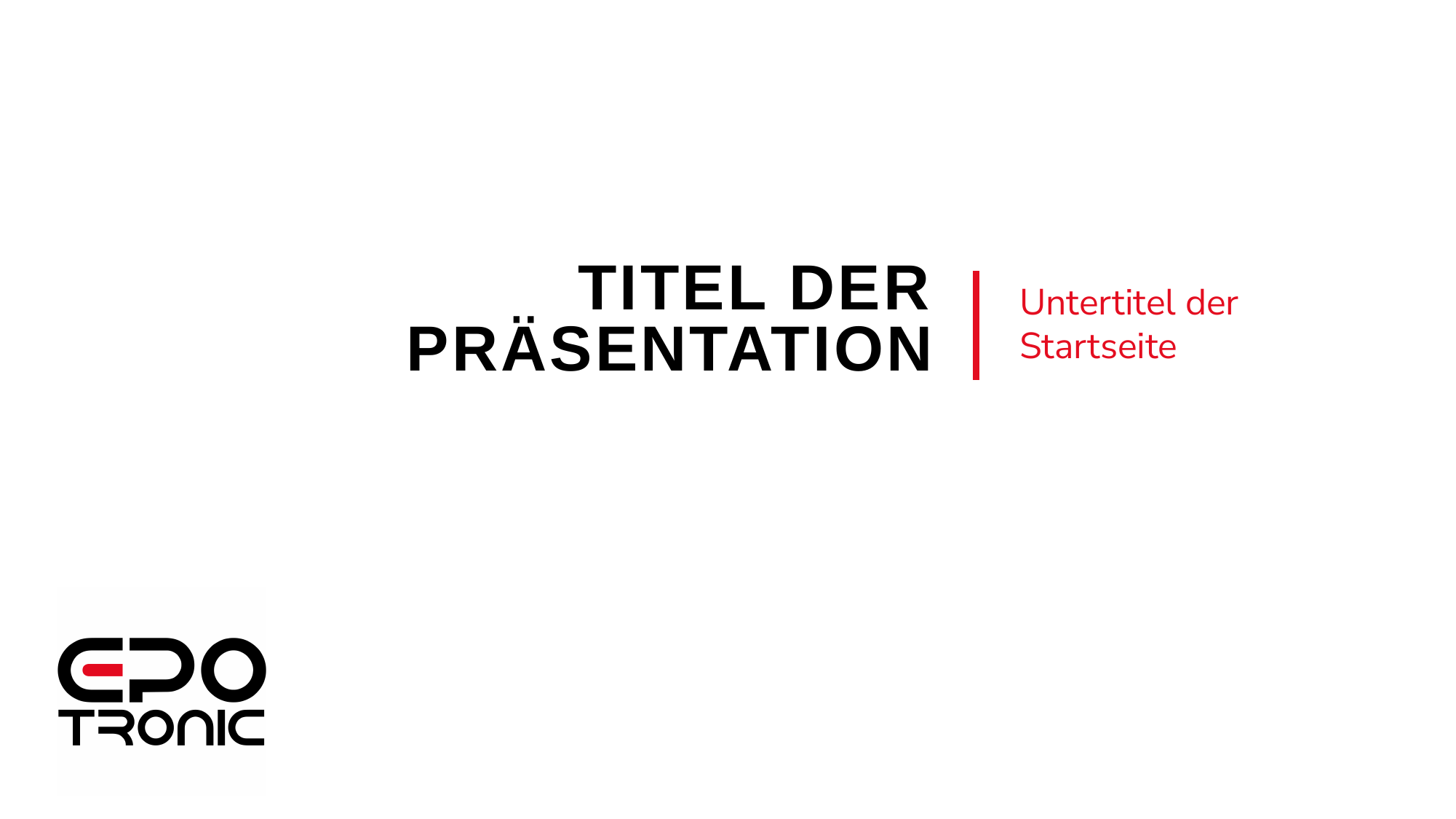

# Titel der Präsentation
Untertitel der Startseite